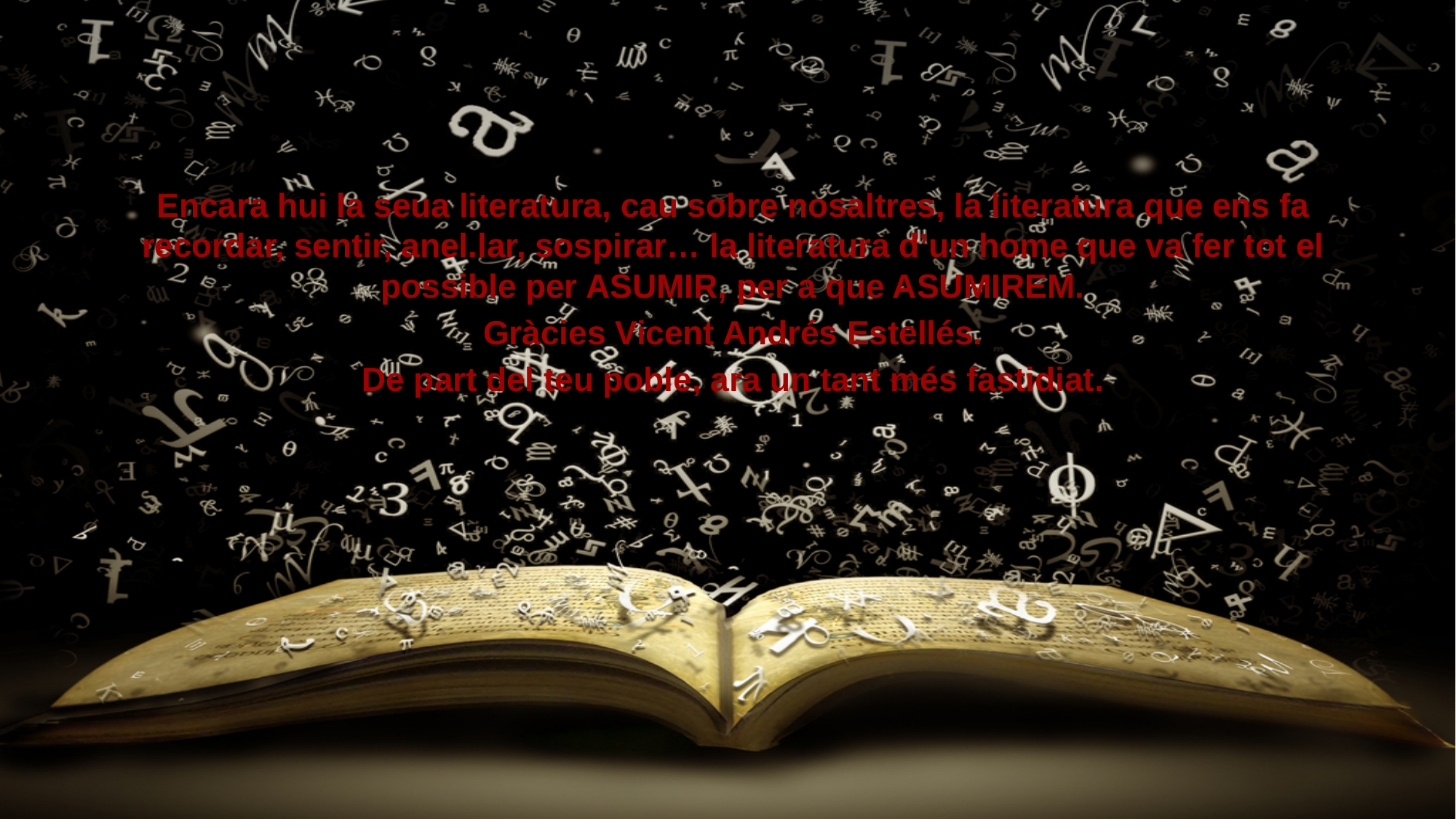

Encara hui la seua literatura, cau sobre nosaltres, la literatura que ens fa recordar, sentir, anel.lar, sospirar… la literatura d’un home que va fer tot el possible per ASUMIR, per a que ASUMIREM.
Gràcies Vicent Andrés Estellés.
De part del teu poble, ara un tant més fastidiat.